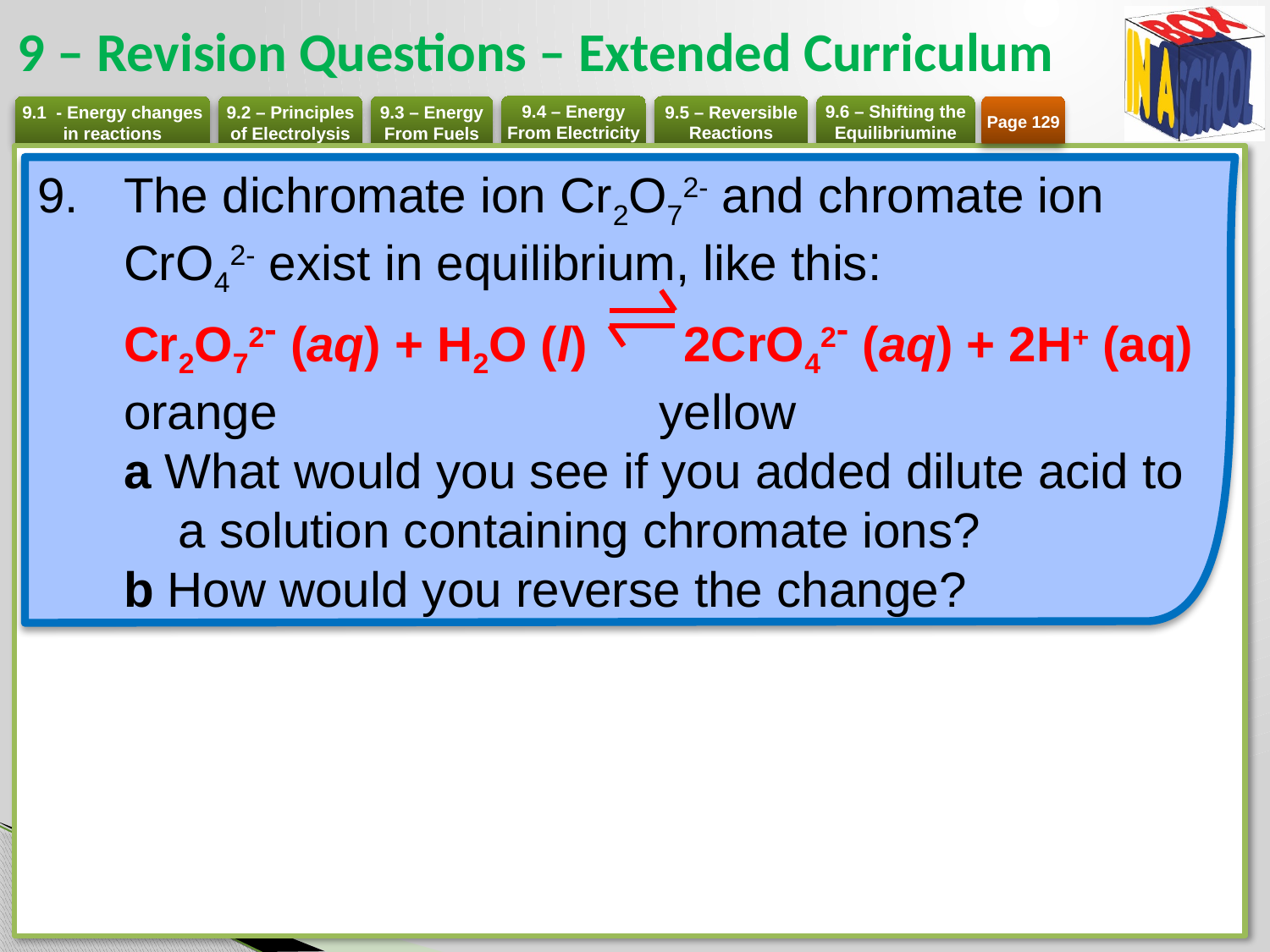

# 9 – Revision Questions – Extended Curriculum
Page 129
The dichromate ion Cr2O72- and chromate ion CrO42- exist in equilibrium, like this:
Cr2O72- (aq) + H2O (l)       2CrO42- (aq) + 2H+ (aq)
orange 			  yellow
a What would you see if you added dilute acid to
    a solution containing chromate ions?
b How would you reverse the change?